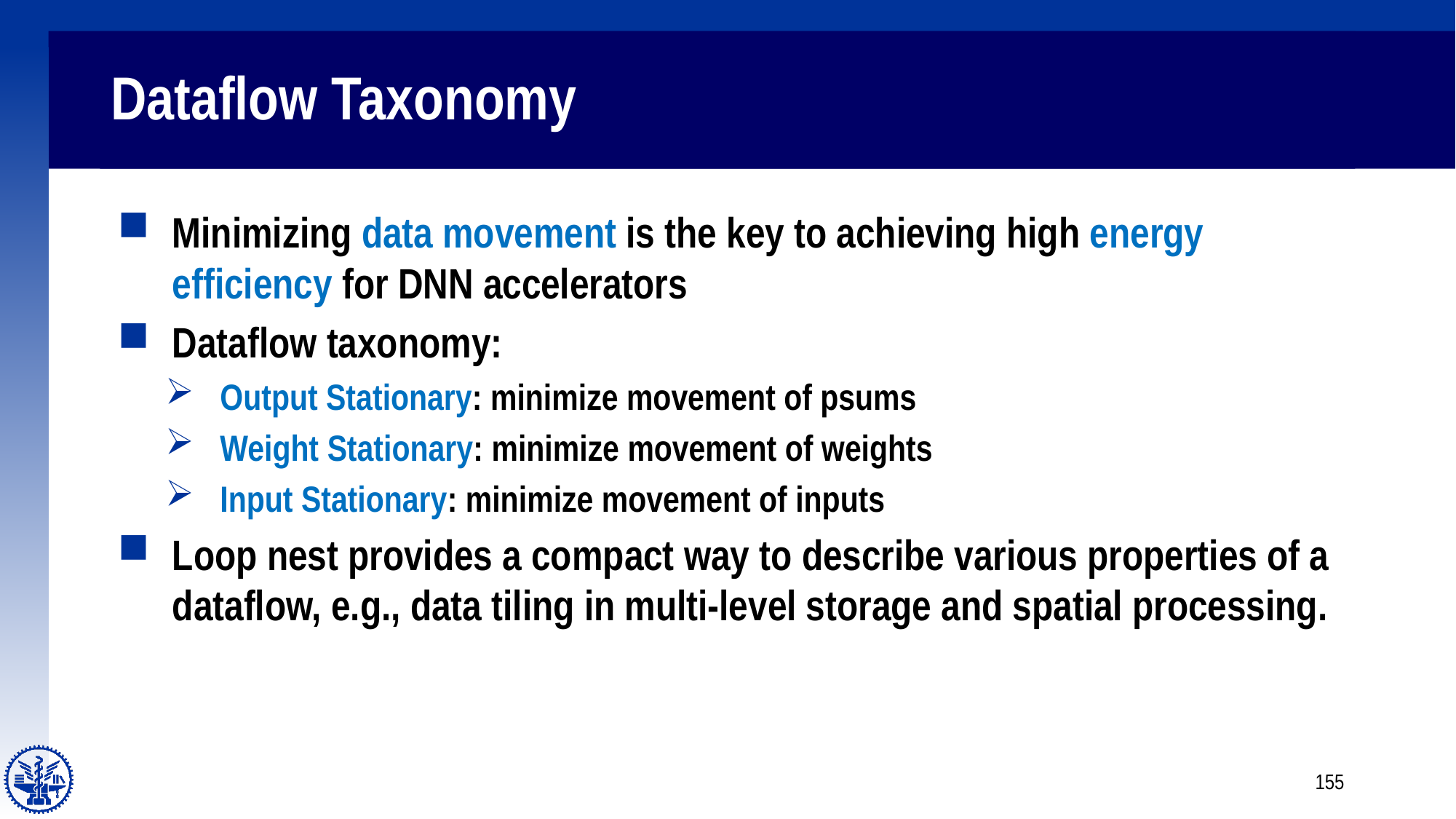

# Dataflow Taxonomy
Minimizing data movement is the key to achieving high energy efficiency for DNN accelerators
Dataflow taxonomy:
Output Stationary: minimize movement of psums
Weight Stationary: minimize movement of weights
Input Stationary: minimize movement of inputs
Loop nest provides a compact way to describe various properties of a dataflow, e.g., data tiling in multi-level storage and spatial processing.
155